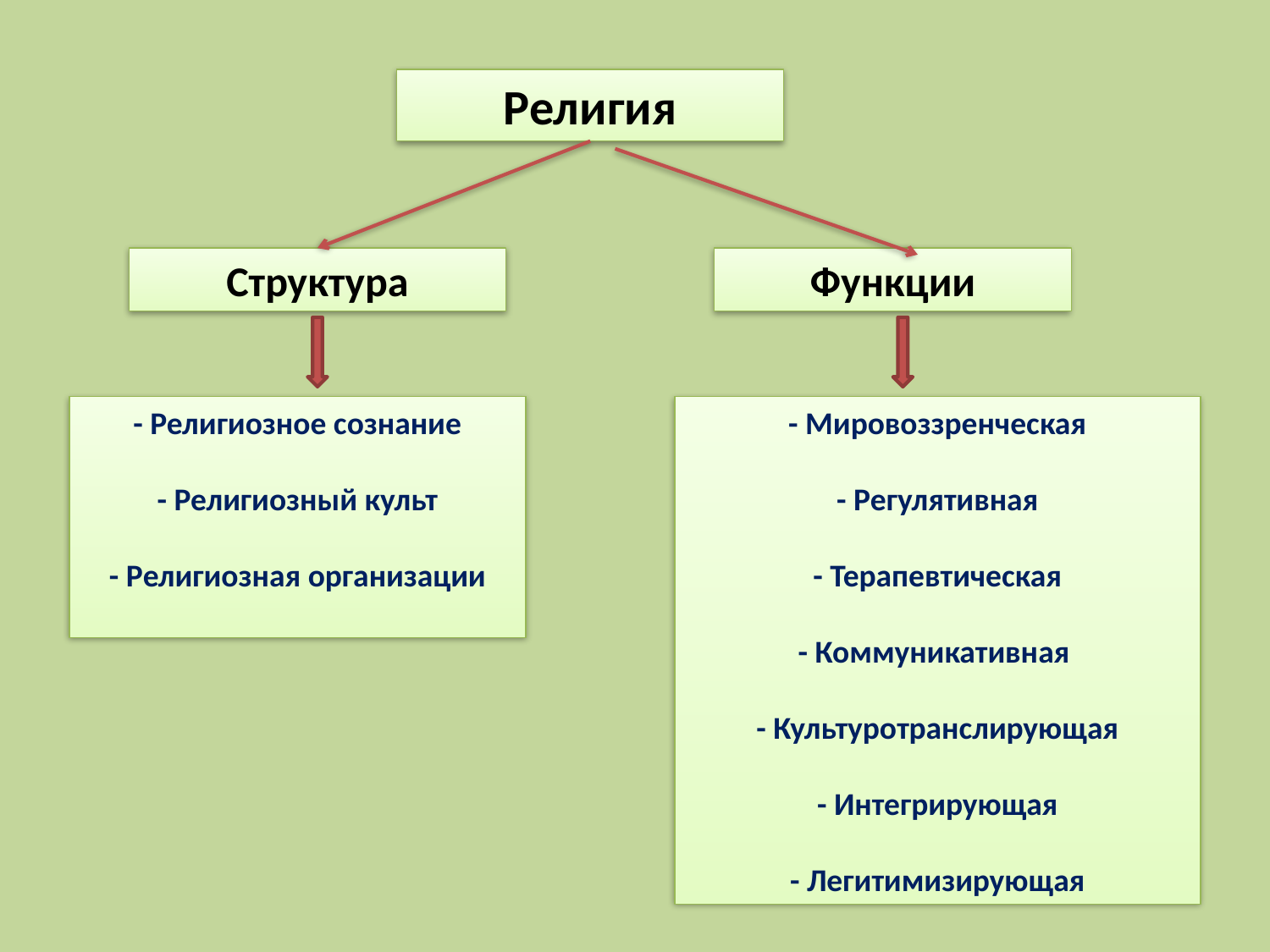

Религия
Структура
Функции

- Религиозное сознание

- Религиозный культ

- Религиозная организации

- Мировоззренческая

- Регулятивная

- Терапевтическая

- Коммуникативная

- Культуротранслирующая

- Интегрирующая

- Легитимизирующая